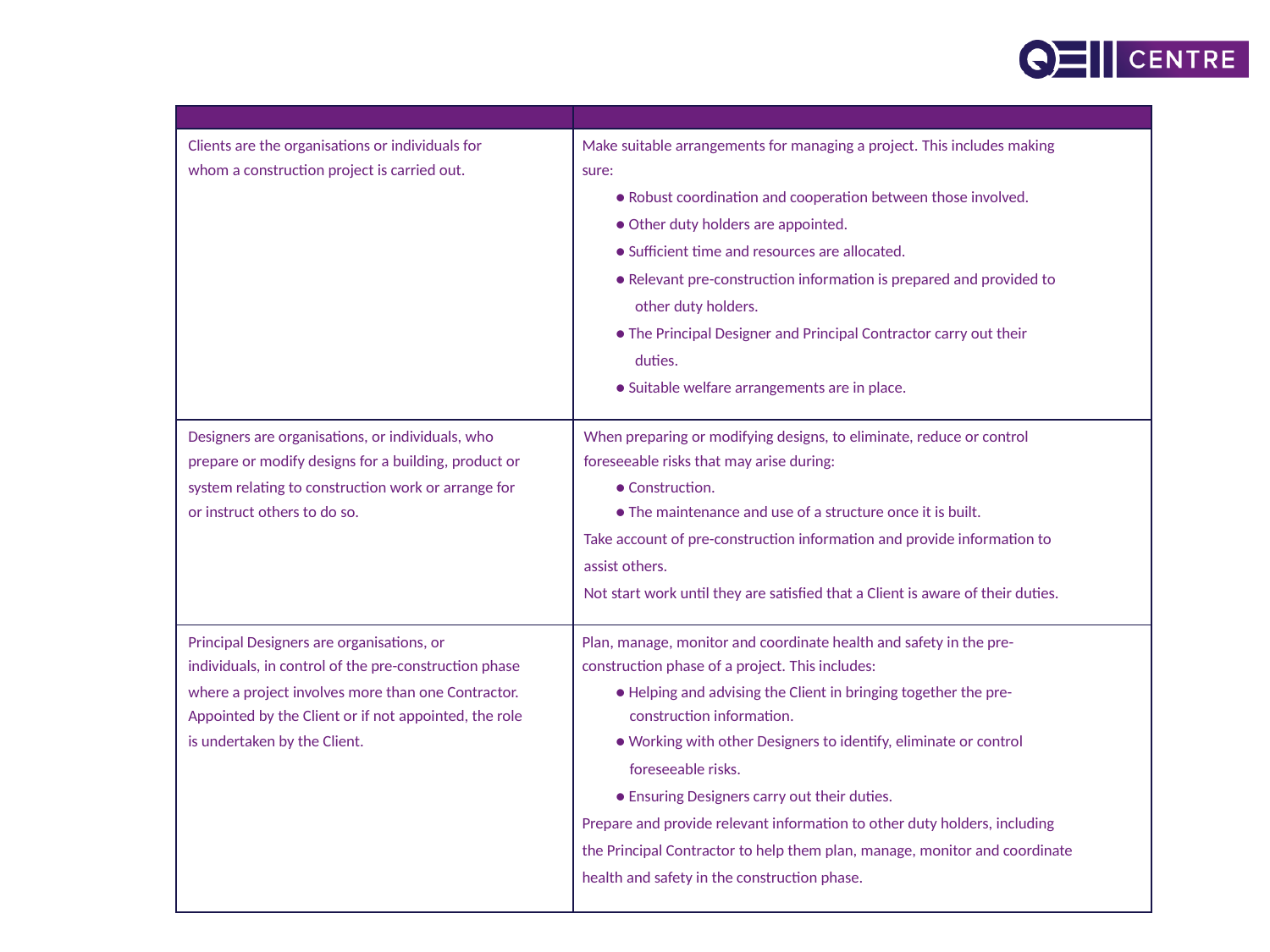

| Role | Summary of Main Responsibilities |
| --- | --- |
| Clients are the organisations or individuals for | Make suitable arrangements for managing a project. This includes making |
| whom a construction project is carried out. | sure: |
|  | ● Robust coordination and cooperation between those involved. |
|  | ● Other duty holders are appointed. |
|  | ● Sufficient time and resources are allocated. |
|  | ● Relevant pre-construction information is prepared and provided to |
|  | other duty holders. |
|  | ● The Principal Designer and Principal Contractor carry out their |
|  | duties. |
|  | ● Suitable welfare arrangements are in place. |
|  |  |
| Designers are organisations, or individuals, who | When preparing or modifying designs, to eliminate, reduce or control |
| prepare or modify designs for a building, product or | foreseeable risks that may arise during: |
| system relating to construction work or arrange for | ● Construction. |
| or instruct others to do so. | ● The maintenance and use of a structure once it is built. |
|  | Take account of pre-construction information and provide information to |
|  | assist others. |
|  | Not start work until they are satisfied that a Client is aware of their duties. |
|  |  |
| Principal Designers are organisations, or | Plan, manage, monitor and coordinate health and safety in the pre- |
| individuals, in control of the pre-construction phase | construction phase of a project. This includes: |
| where a project involves more than one Contractor. | ● Helping and advising the Client in bringing together the pre- |
| Appointed by the Client or if not appointed, the role | construction information. |
| is undertaken by the Client. | ● Working with other Designers to identify, eliminate or control |
|  | foreseeable risks. |
|  | ● Ensuring Designers carry out their duties. |
|  | Prepare and provide relevant information to other duty holders, including |
|  | the Principal Contractor to help them plan, manage, monitor and coordinate |
|  | health and safety in the construction phase. |
|  |  |